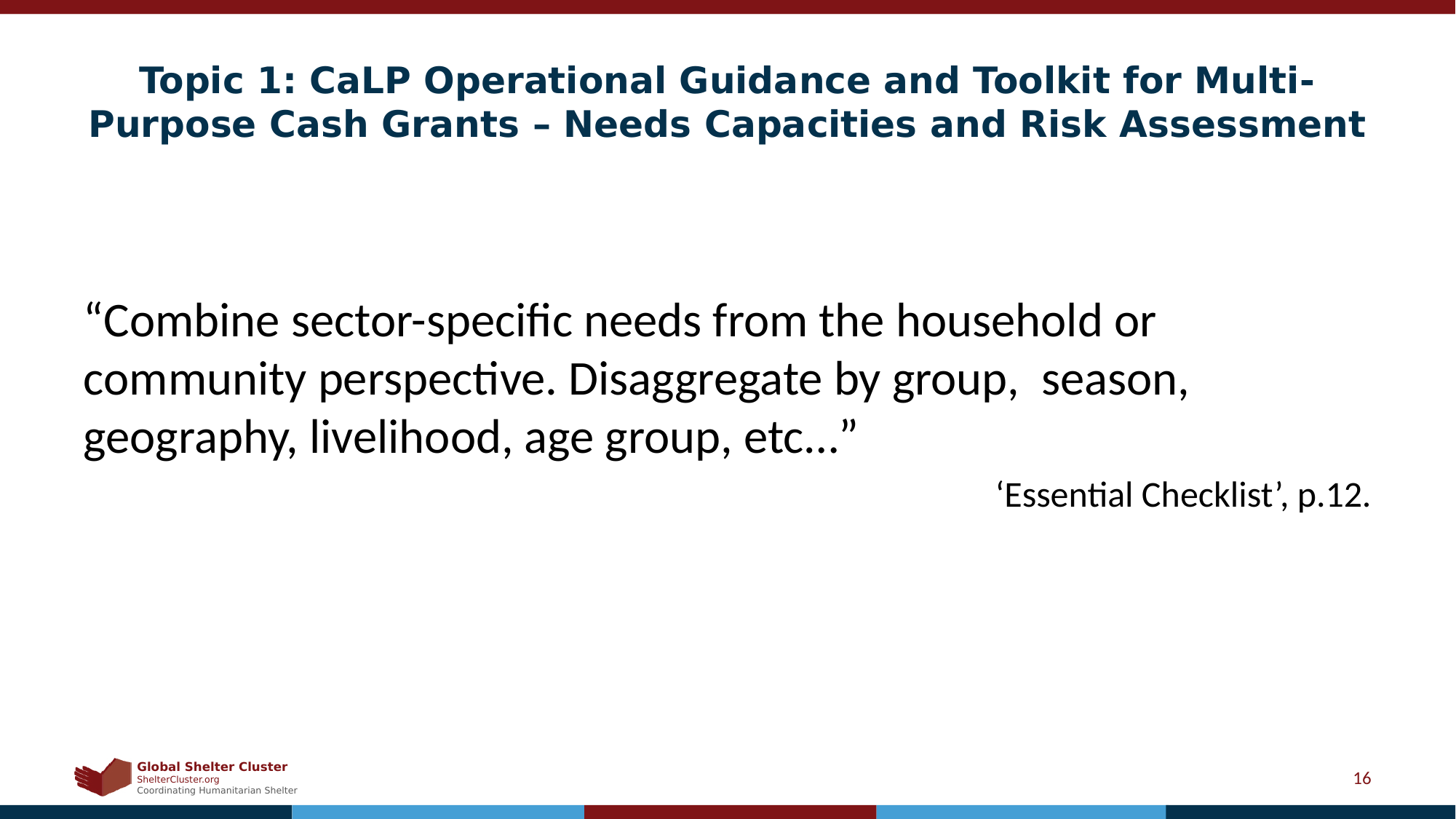

# Topic 1: CaLP Operational Guidance and Toolkit for Multi-Purpose Cash Grants – Needs Capacities and Risk Assessment
“Combine sector-specific needs from the household or community perspective. Disaggregate by group,  season, geography, livelihood, age group, etc…”
‘Essential Checklist’, p.12.

16